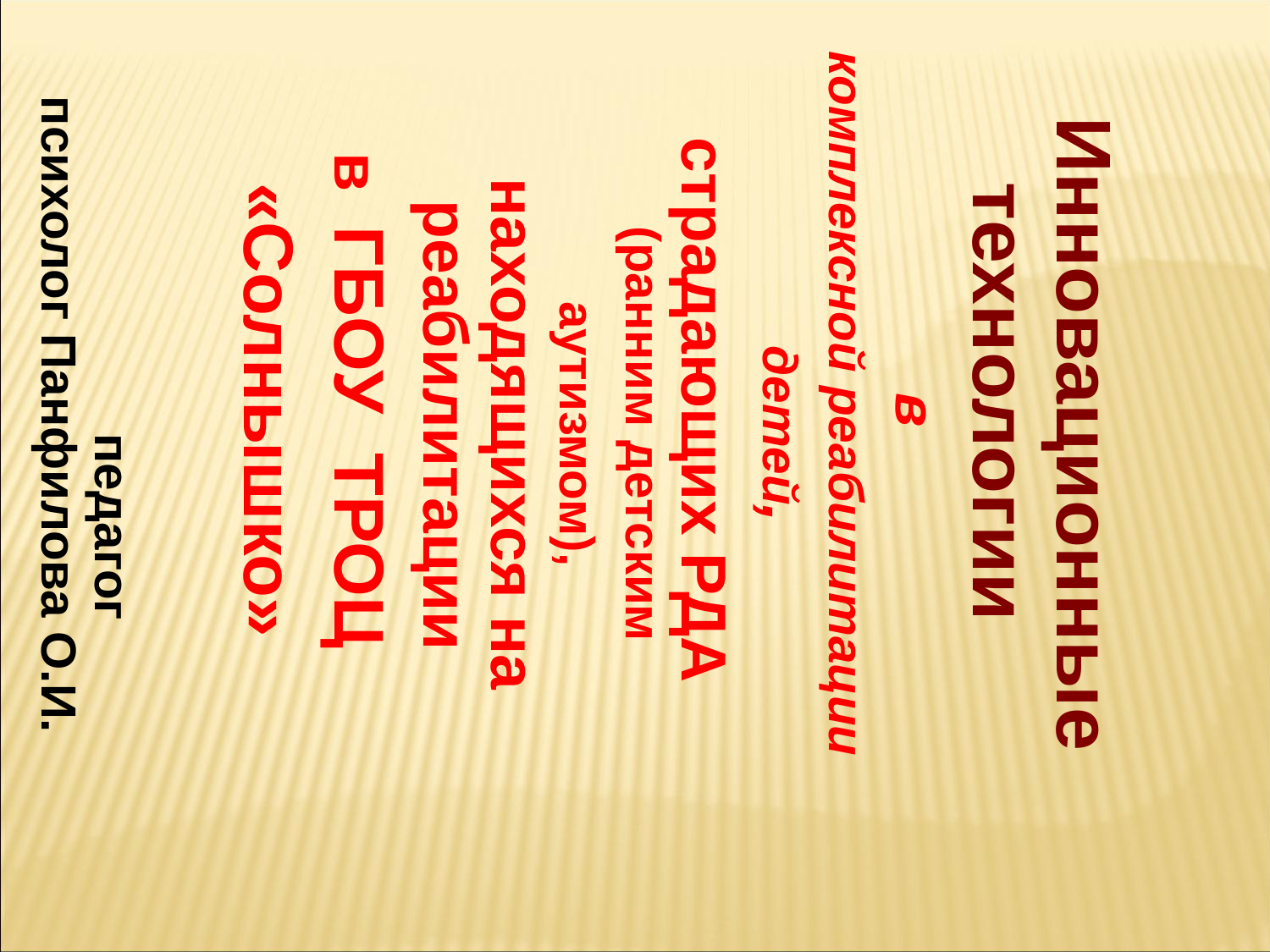

Инновационные технологии
в
комплексной реабилитации  детей,
страдающих РДА (ранним детским аутизмом), находящихся на реабилитации
в  ГБОУ  ТРОЦ
«Солнышко»

                            педагог психолог Панфилова О.И.